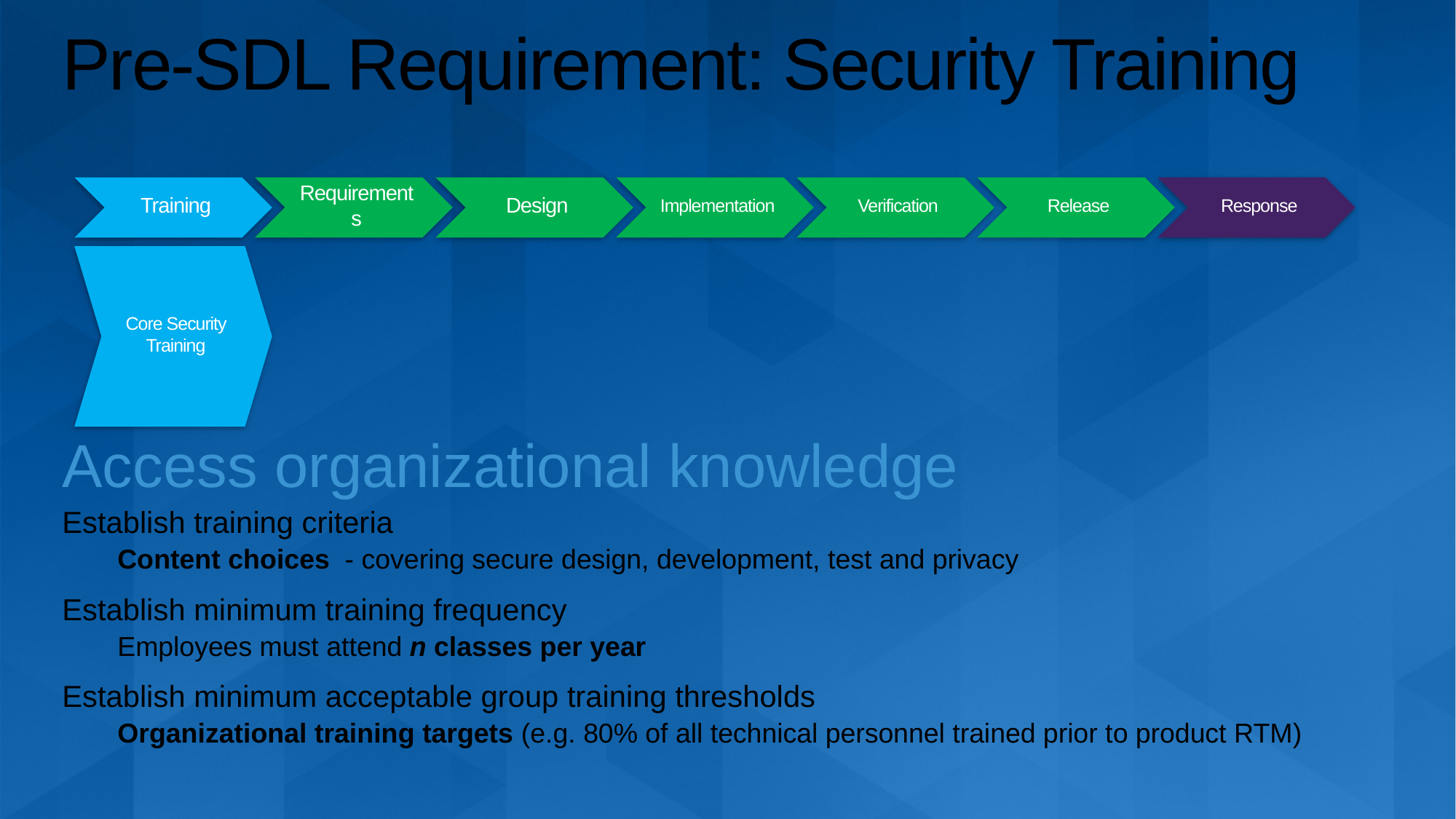

# Pre-SDL Requirement: Security Training
Training
Requirements
Design
Implementation
Verification
Release
Response
Core Security Training
Access organizational knowledge
Establish training criteria
Content choices  - covering secure design, development, test and privacy

Establish minimum training frequency
Employees must attend n classes per year

Establish minimum acceptable group training thresholds
Organizational training targets (e.g. 80% of all technical personnel trained prior to product RTM)